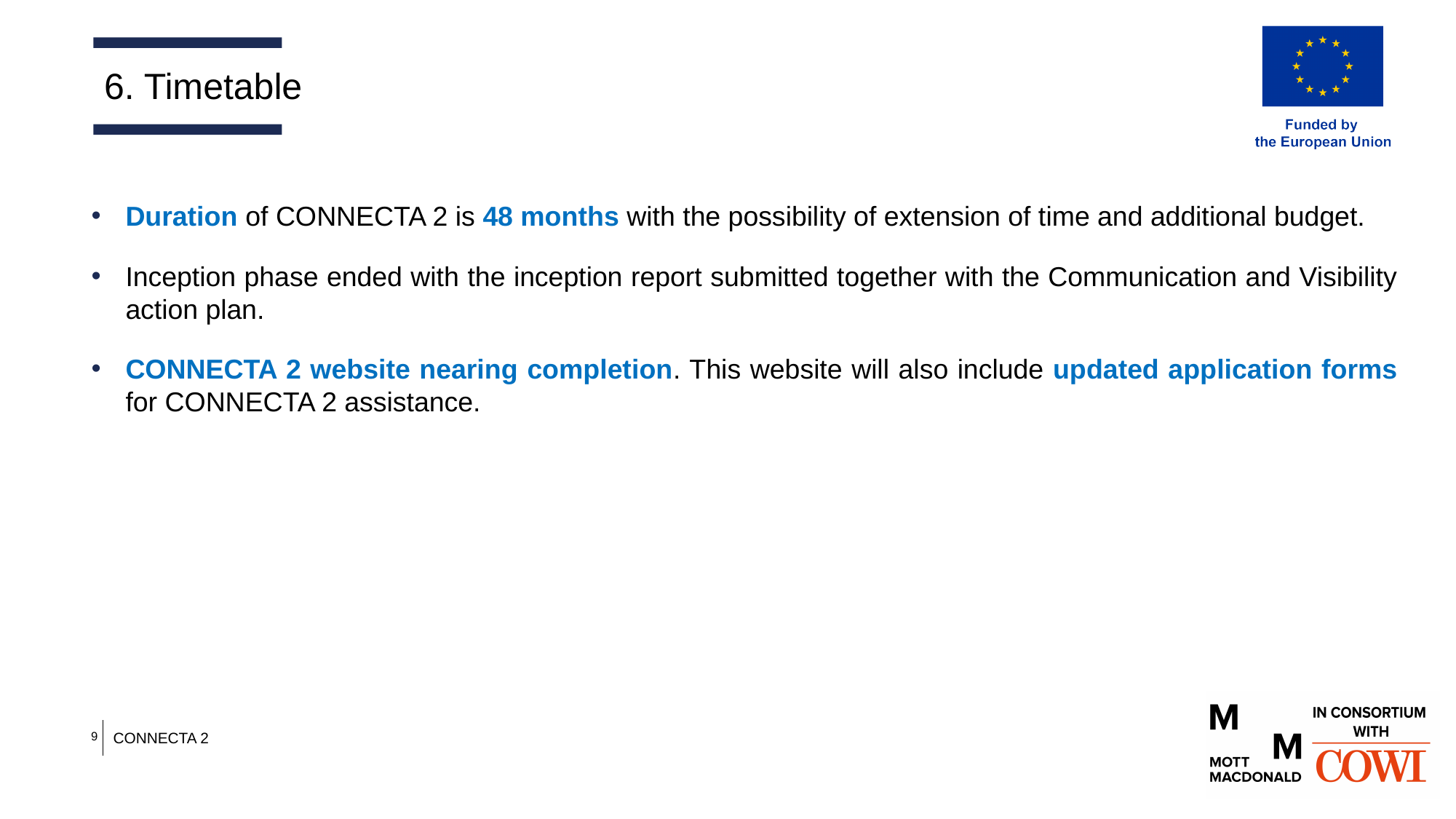

6. Timetable
Duration of CONNECTA 2 is 48 months with the possibility of extension of time and additional budget.
Inception phase ended with the inception report submitted together with the Communication and Visibility action plan.
CONNECTA 2 website nearing completion. This website will also include updated application forms for CONNECTA 2 assistance.
9
CONNECTA 2